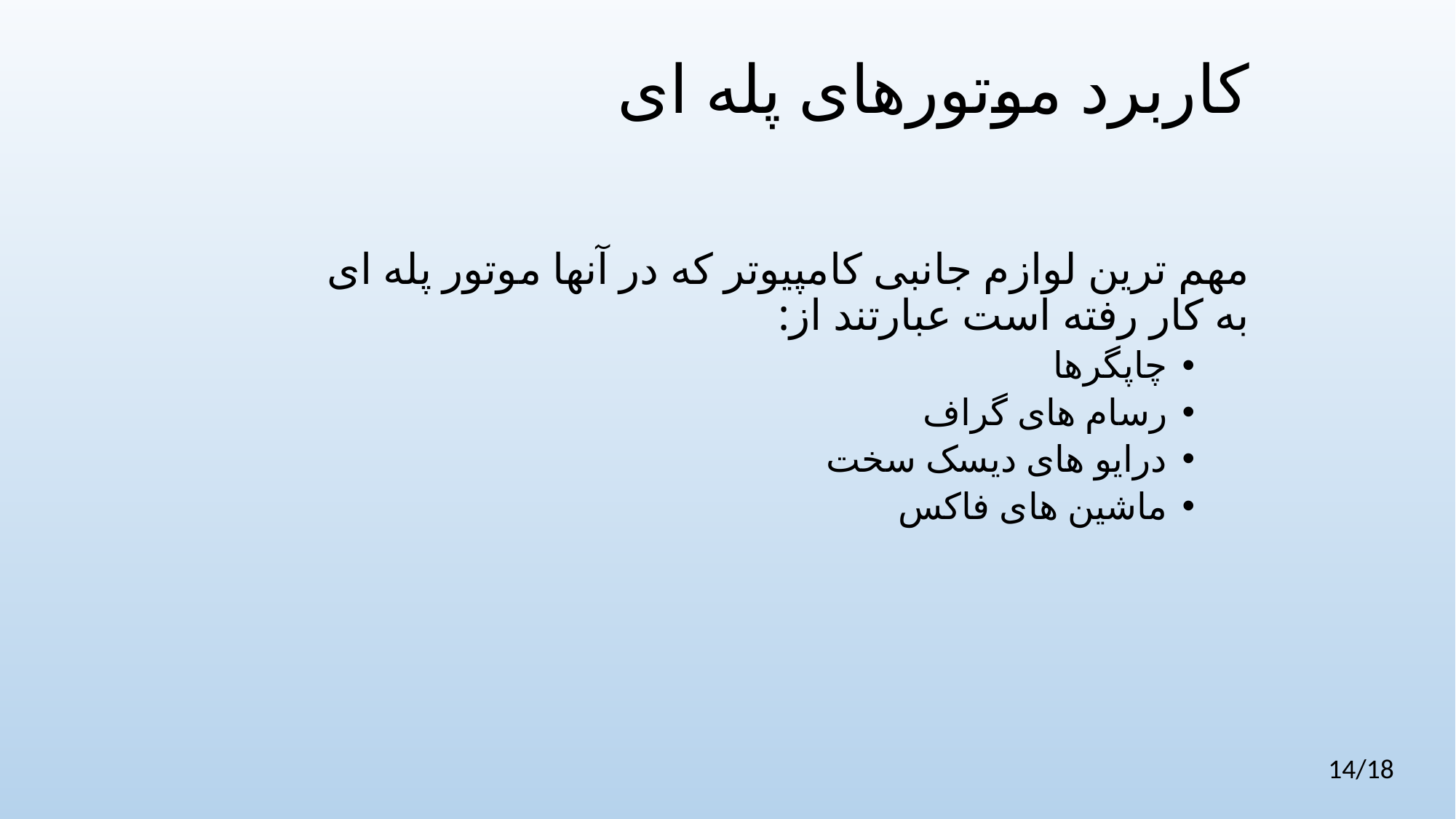

کاربرد موتورهای پله ای
مهم ترین لوازم جانبی کامپیوتر که در آنها موتور پله ای به کار رفته است عبارتند از:
چاپگرها
رسام های گراف
درایو های دیسک سخت
ماشین های فاکس
14/18